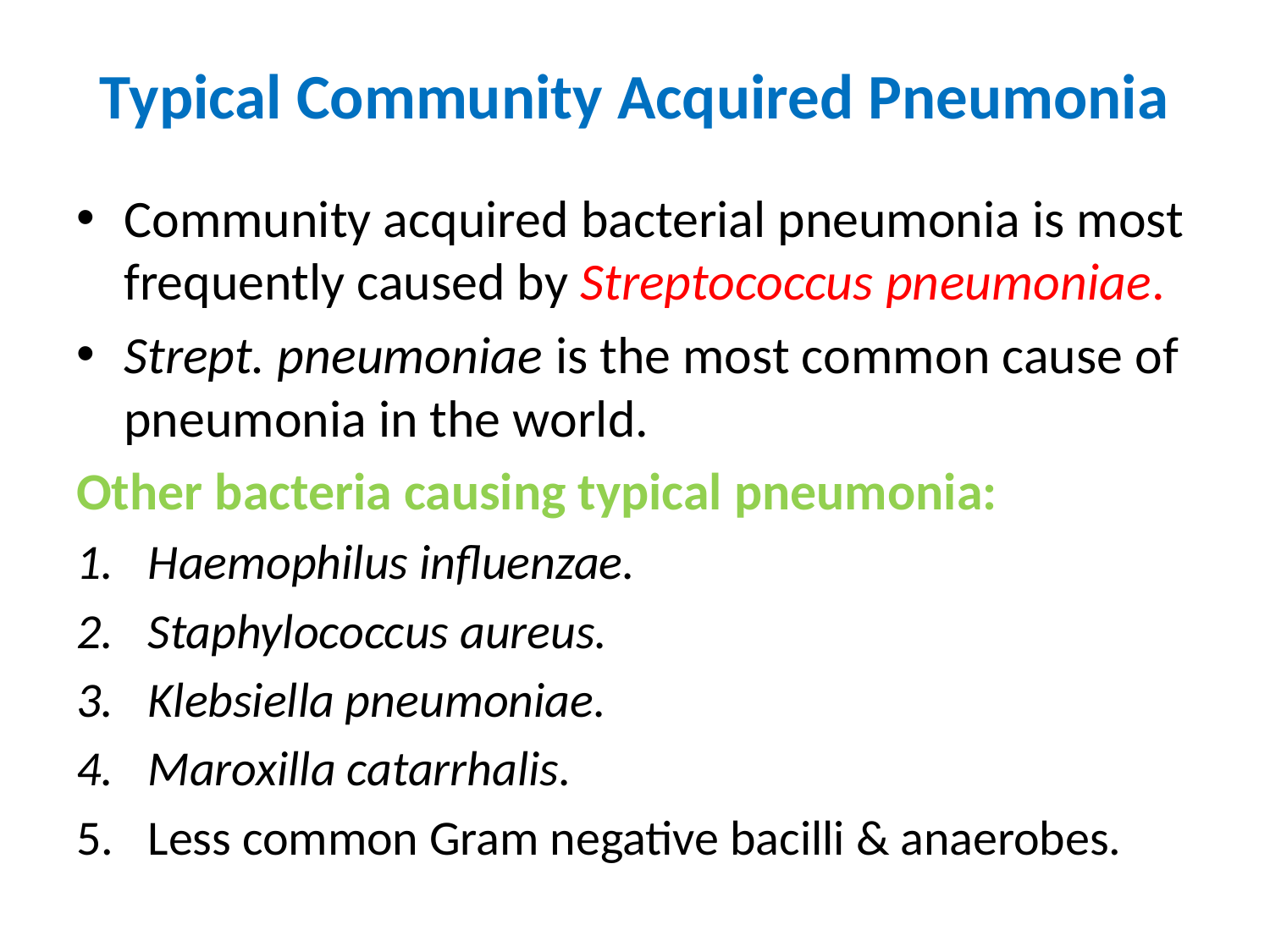

# Typical Community Acquired Pneumonia
Community acquired bacterial pneumonia is most frequently caused by Streptococcus pneumoniae.
Strept. pneumoniae is the most common cause of pneumonia in the world.
Other bacteria causing typical pneumonia:
Haemophilus influenzae.
Staphylococcus aureus.
Klebsiella pneumoniae.
Maroxilla catarrhalis.
Less common Gram negative bacilli & anaerobes.